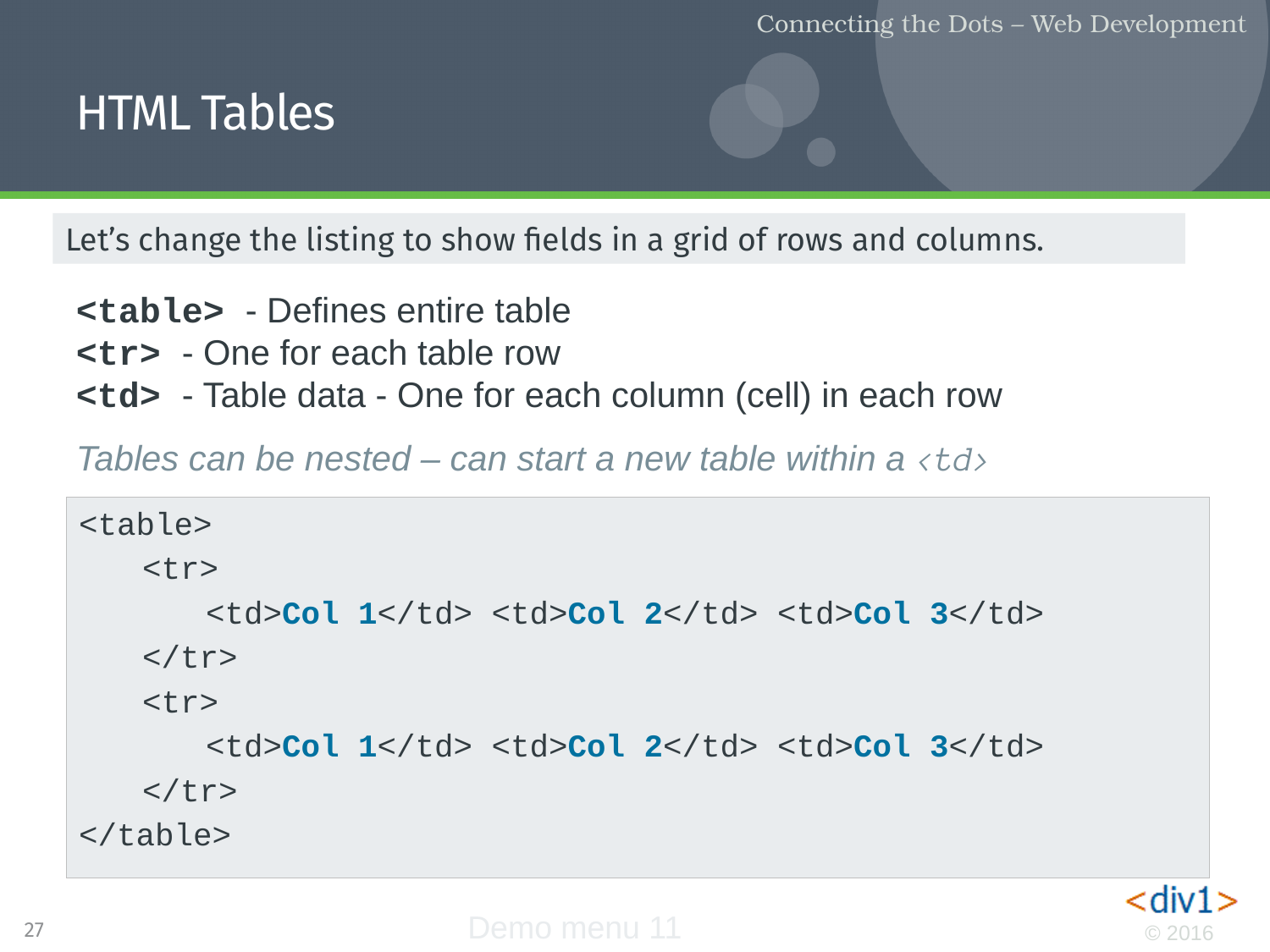

HTML Tables
Let’s change the listing to show fields in a grid of rows and columns.
<table> - Defines entire table
<tr> - One for each table row
<td> - Table data - One for each column (cell) in each row
Tables can be nested – can start a new table within a <td>
<table>
<tr>
<td>Col 1</td> <td>Col 2</td> <td>Col 3</td>
</tr>
<tr>
<td>Col 1</td> <td>Col 2</td> <td>Col 3</td>
</tr>
</table>
Demo menu 11